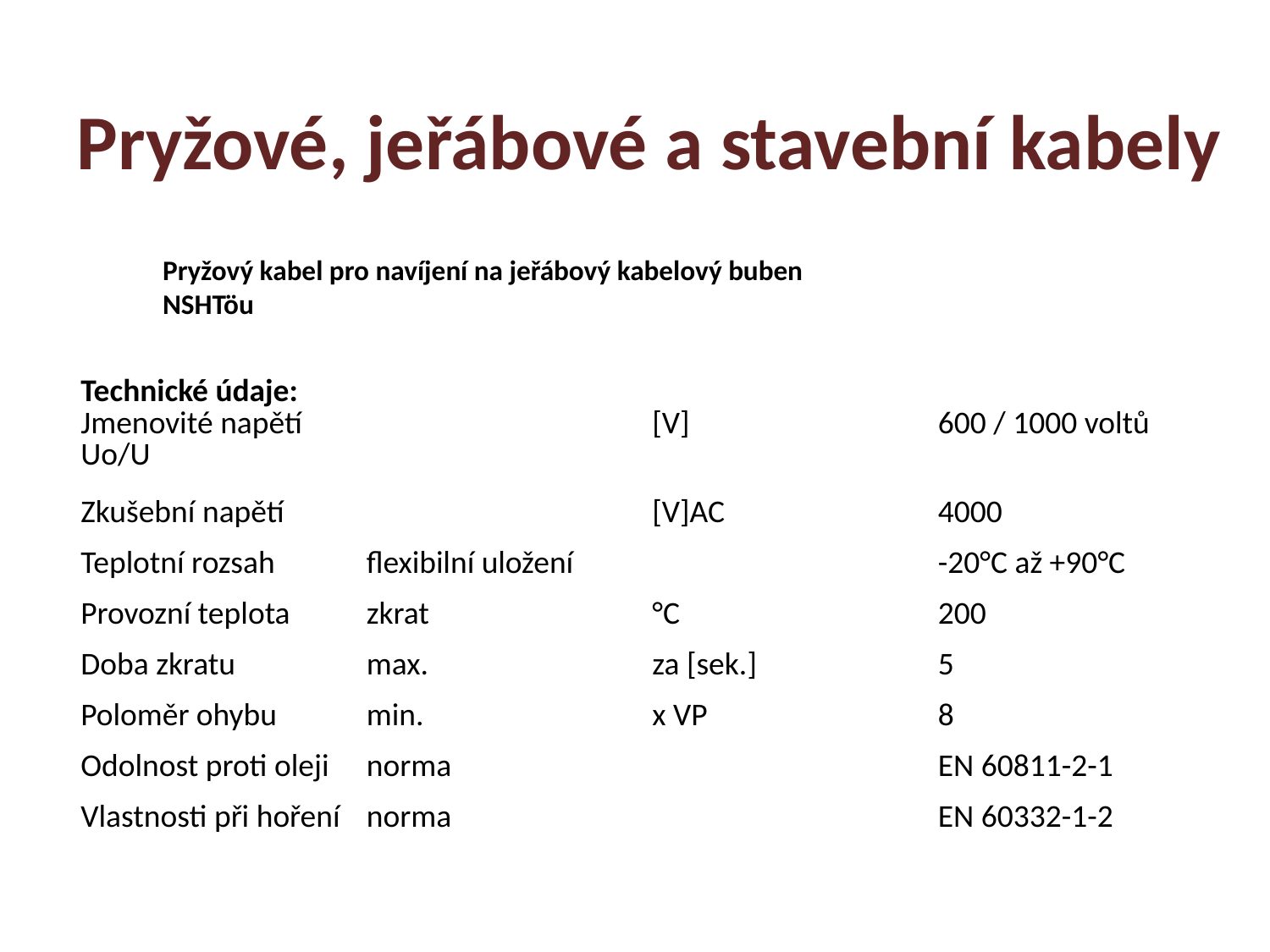

Pryžové, jeřábové a stavební kabely
Pryžový kabel pro navíjení na jeřábový kabelový buben
NSHTöu

| Technické údaje: Jmenovité napětí Uo/U |  | [V] | 600 / 1000 voltů |
| --- | --- | --- | --- |
| Zkušební napětí |  | [V]AC | 4000 |
| Teplotní rozsah | flexibilní uložení |  | -20°C až +90°C |
| Provozní teplota | zkrat | °C | 200 |
| Doba zkratu | max. | za [sek.] | 5 |
| Poloměr ohybu | min. | x VP | 8 |
| Odolnost proti oleji | norma |  | EN 60811-2-1 |
| Vlastnosti při hoření | norma |  | EN 60332-1-2 |